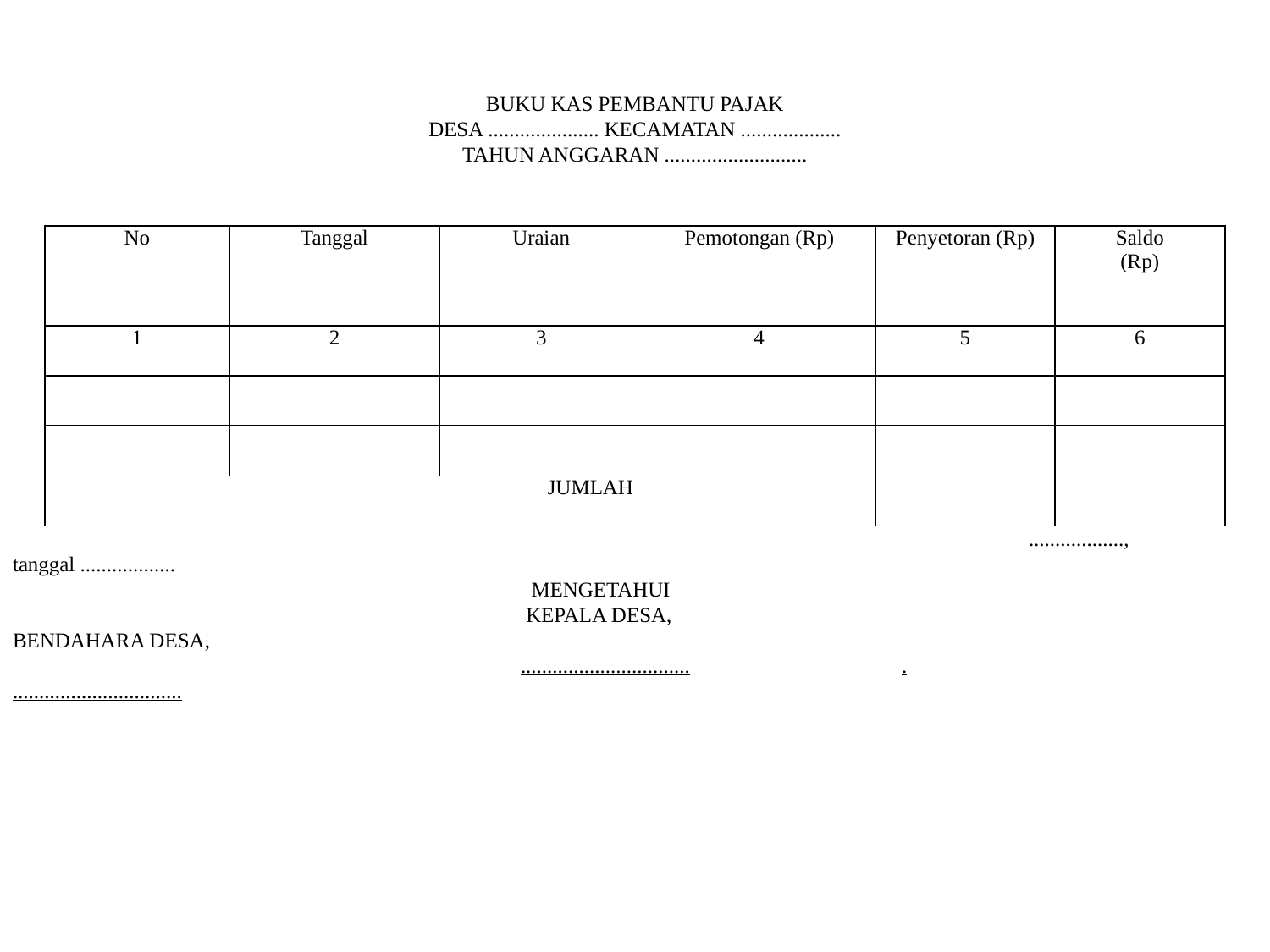

BUKU KAS PEMBANTU PAJAK
DESA ..................... KECAMATAN ...................
TAHUN ANGGARAN ...........................
| No | Tanggal | Uraian | Pemotongan (Rp) | Penyetoran (Rp) | Saldo (Rp) |
| --- | --- | --- | --- | --- | --- |
| 1 | 2 | 3 | 4 | 5 | 6 |
|  |  |  |  |  |  |
|  |  |  |  |  |  |
| JUMLAH |  |  |  |  |  |
								.................., tanggal ..................
 				  MENGETAHUI
  				 KEPALA DESA,				BENDAHARA DESA,
				................................		.		................................